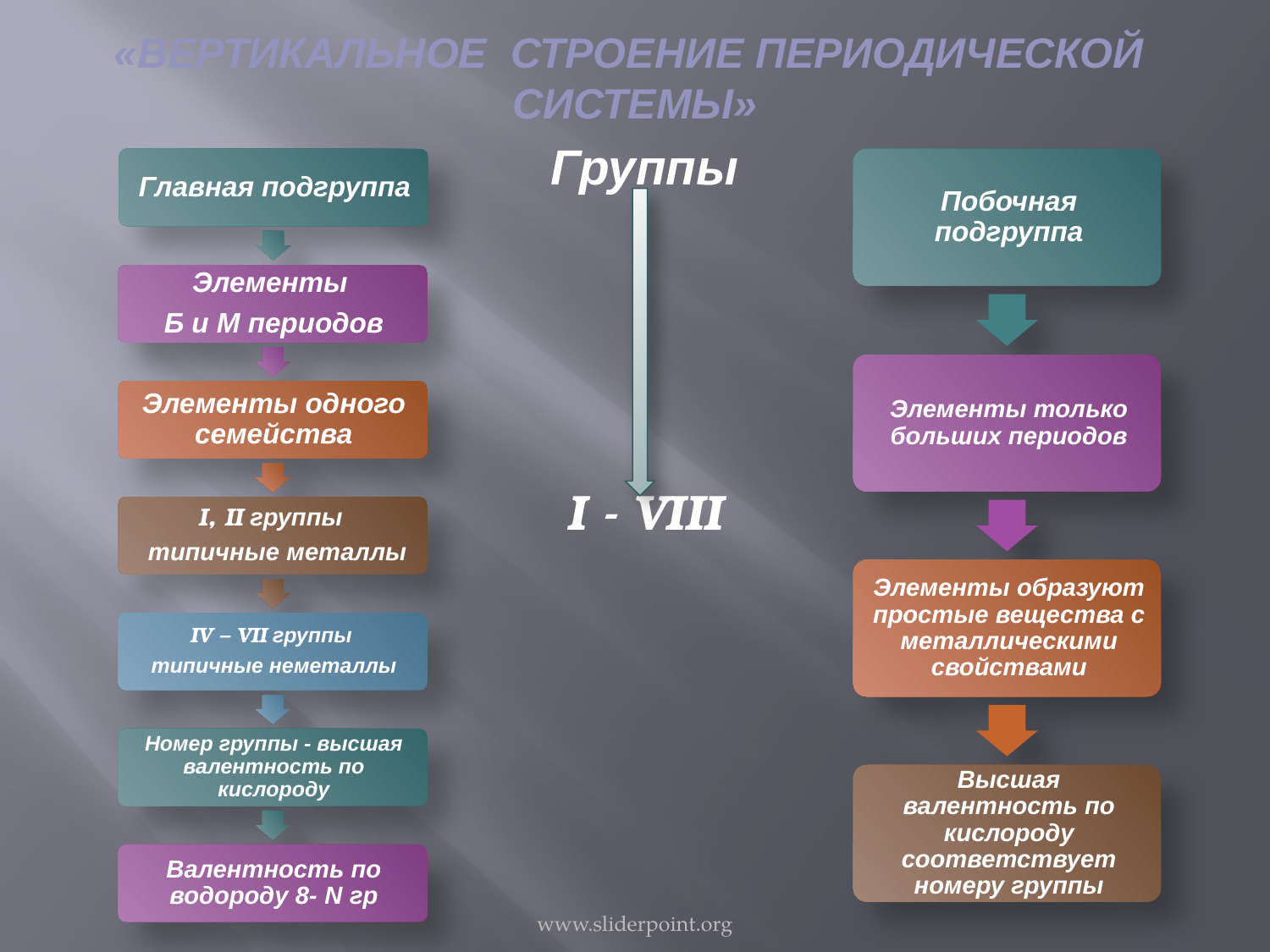

«ВЕРТИКАЛЬНОЕ  СТРОЕНИЕ ПЕРИОДИЧЕСКОЙ  СИСТЕМЫ»
Группы

I - VIII
Главная подгруппа

Элементы
Б и М периодов

Элементы одного семейства

I, II группы
 типичные металлы

IV – VII группы
типичные неметаллы

Номер группы - высшая валентность по кислороду

Валентность по водороду 8- N гр
Побочная подгруппа

Элементы только больших периодов

Элементы образуют простые вещества с металлическими свойствами

Высшая валентность по кислороду соответствует номеру группы

www.sliderpoint.org